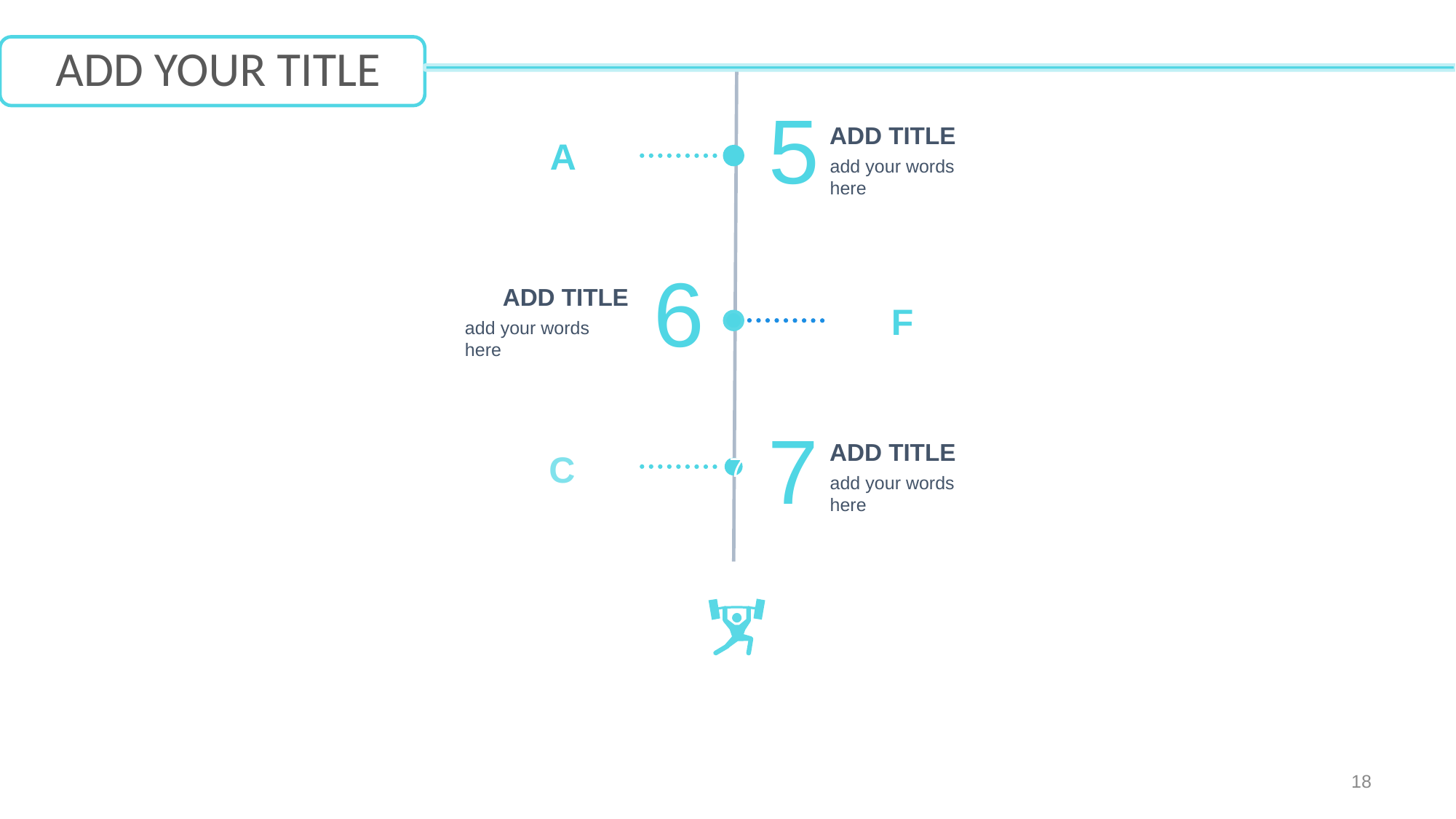

ADD YOUR TITLE

5
ADD TITLE
A

add your words here

6
ADD TITLE
F

add your words here

7
ADD TITLE
C
7

add your words here

18